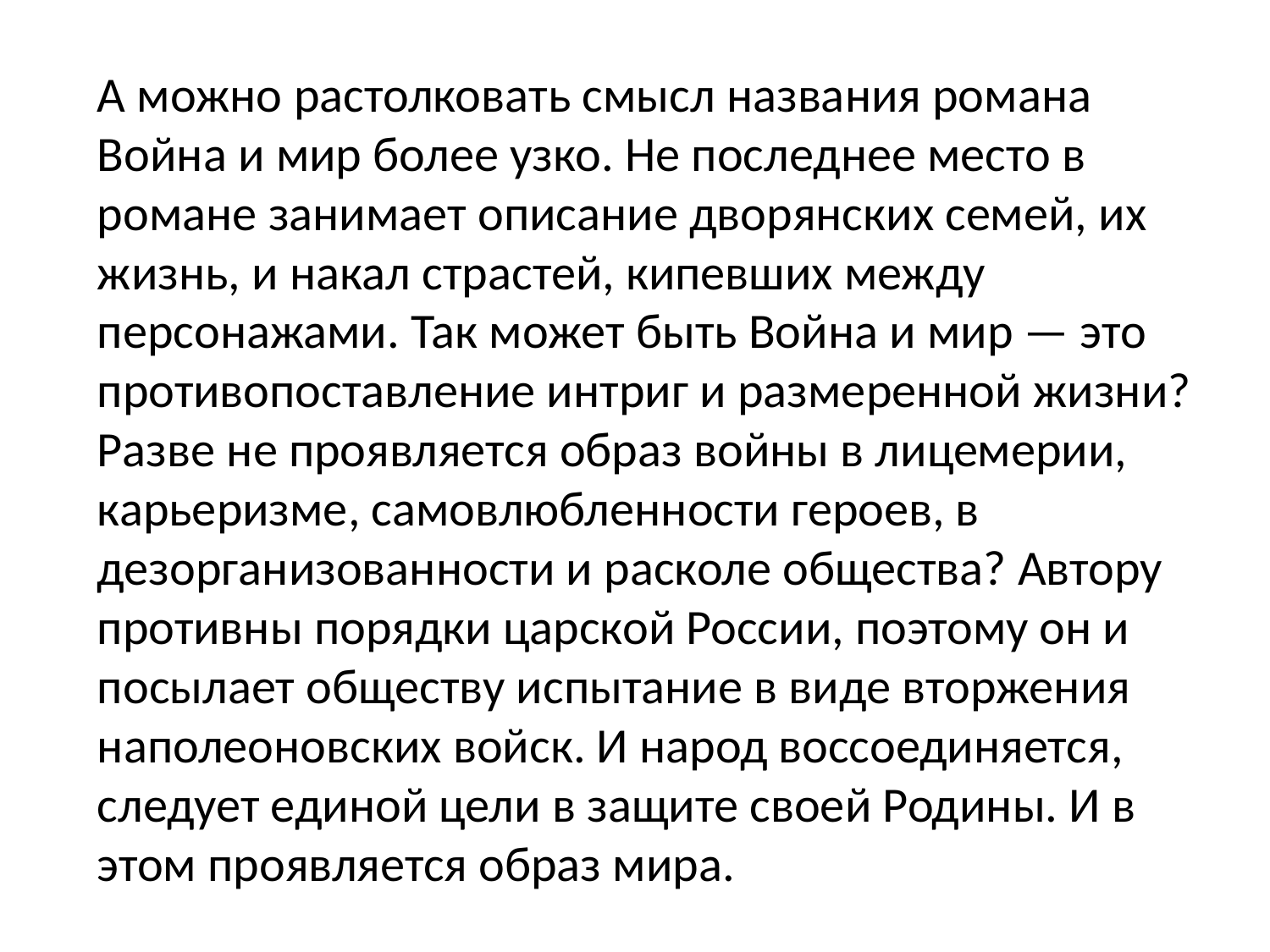

А можно растолковать смысл названия романа Война и мир более узко. Не последнее место в романе занимает описание дворянских семей, их жизнь, и накал страстей, кипевших между персонажами. Так может быть Война и мир — это противопоставление интриг и размеренной жизни? Разве не проявляется образ войны в лицемерии, карьеризме, самовлюбленности героев, в дезорганизованности и расколе общества? Автору противны порядки царской России, поэтому он и посылает обществу испытание в виде вторжения наполеоновских войск. И народ воссоединяется, следует единой цели в защите своей Родины. И в этом проявляется образ мира.